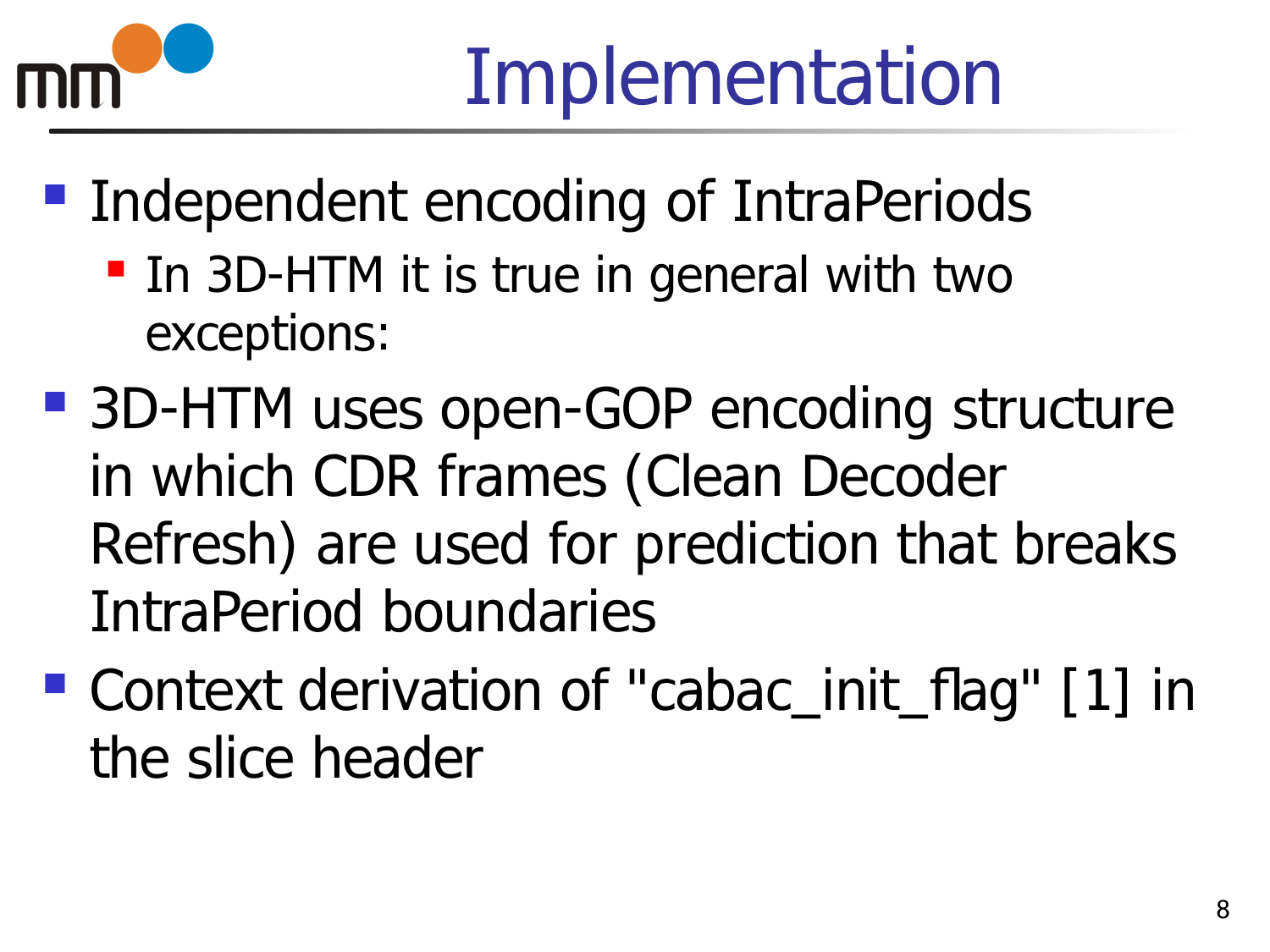

# Implementation
Independent encoding of IntraPeriods
In 3D-HTM it is true in general with two exceptions:
3D-HTM uses open-GOP encoding structure in which CDR frames (Clean Decoder Refresh) are used for prediction that breaks IntraPeriod boundaries
Context derivation of "cabac_init_flag" [1] in the slice header

8